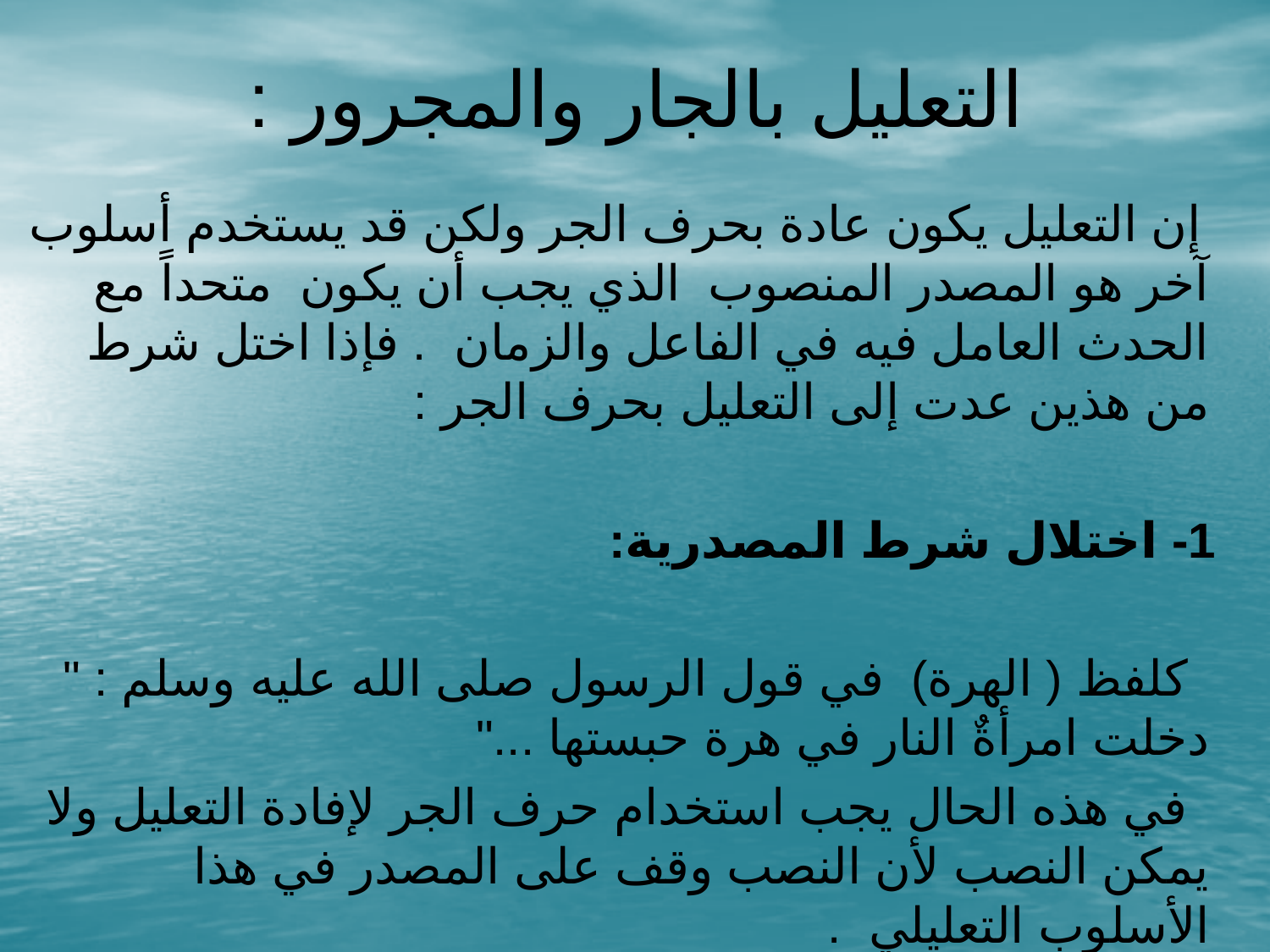

# التعليل بالجار والمجرور :
    إن التعليل يكون عادة بحرف الجر ولكن قد يستخدم أسلوب آخر هو المصدر المنصوب  الذي يجب أن يكون  متحداً مع الحدث العامل فيه في الفاعل والزمان  . فإذا اختل شرط من هذين عدت إلى التعليل بحرف الجر :

   1- اختلال شرط المصدرية:

     كلفظ ( الهرة)  في قول الرسول صلى الله عليه وسلم : "  دخلت امرأةٌ النار في هرة حبستها ..."
     في هذه الحال يجب استخدام حرف الجر لإفادة التعليل ولا يمكن النصب لأن النصب وقف على المصدر في هذا الأسلوب التعليلي  .